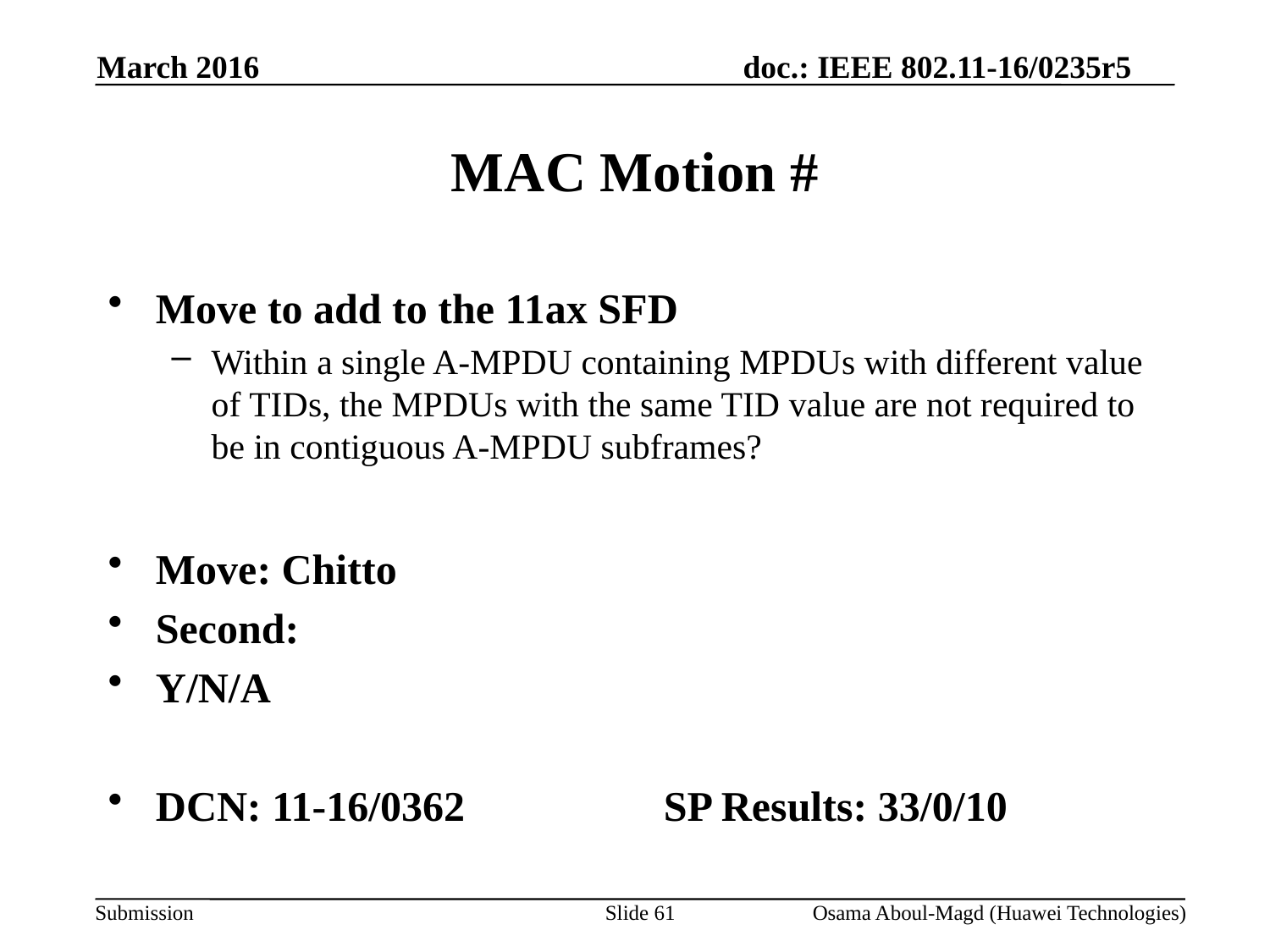

March 2016
# MAC Motion #
Move to add to the 11ax SFD
Within a single A-MPDU containing MPDUs with different value of TIDs, the MPDUs with the same TID value are not required to be in contiguous A-MPDU subframes?

Move: Chitto
Second:
Y/N/A

DCN: 11-16/0362		SP Results: 33/0/10
Slide 61
Osama Aboul-Magd (Huawei Technologies)